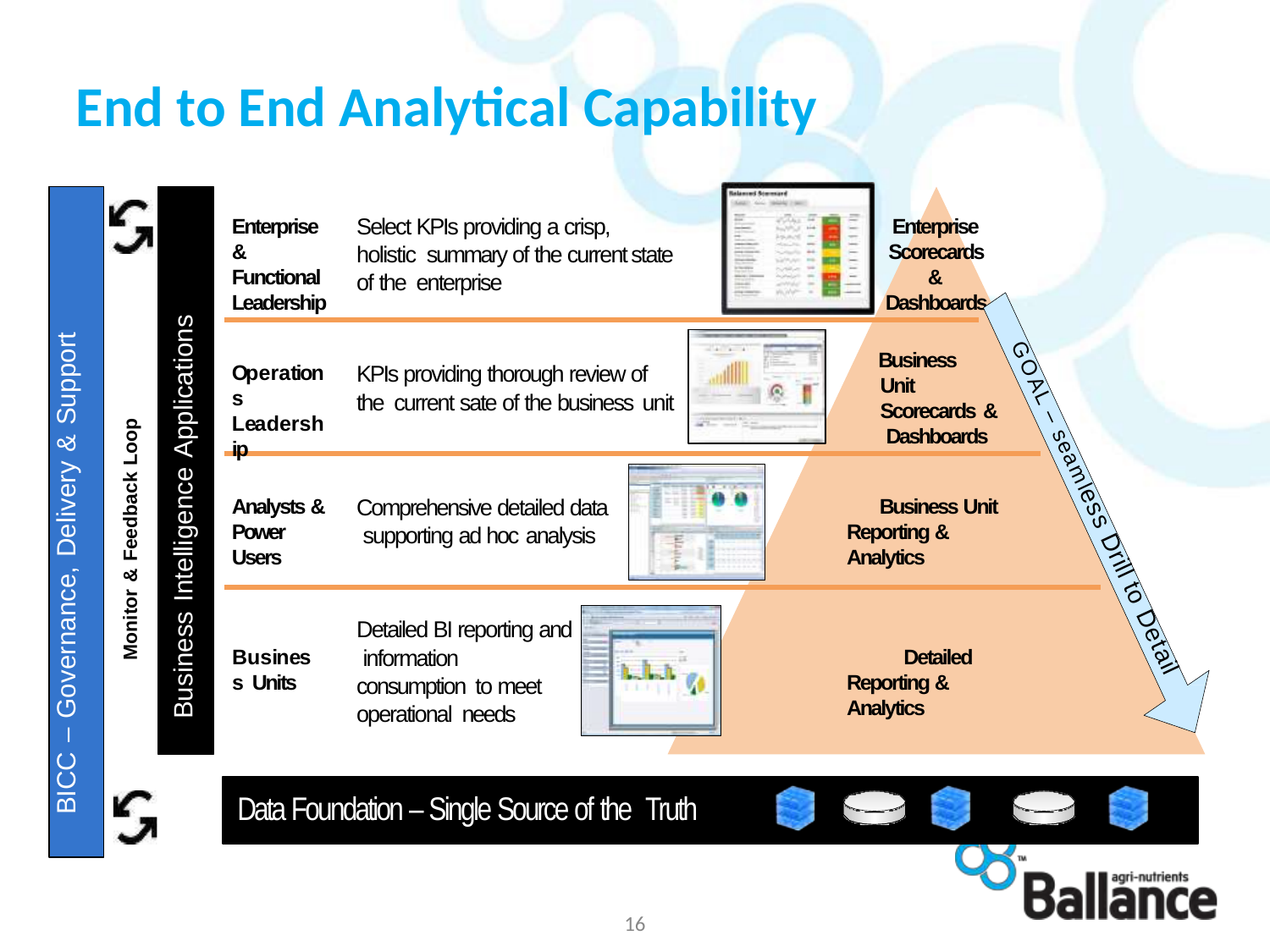

# End to End Analytical Capability

BICC – Governance, Delivery & Support

Select KPIs providing a crisp, holistic  summary of the current state of the  enterprise
Enterprise &  Functional  Leadership
Enterprise  Scorecards &  Dashboards
Business Intelligence Applications

Business Unit  Scorecards &  Dashboards
KPIs providing thorough review of the  current sate of the business unit
Operations  Leadership
Monitor & Feedback Loop

Comprehensive detailed data  supporting ad hoc analysis
Analysts &  Power Users
Business Unit  Reporting & Analytics
GOAL – seamless Drill to Detail

Detailed BI reporting and  information consumption  to meet operational  needs
Business  Units
Detailed  Reporting & Analytics
Data Foundation – Single Source of the  Truth

16